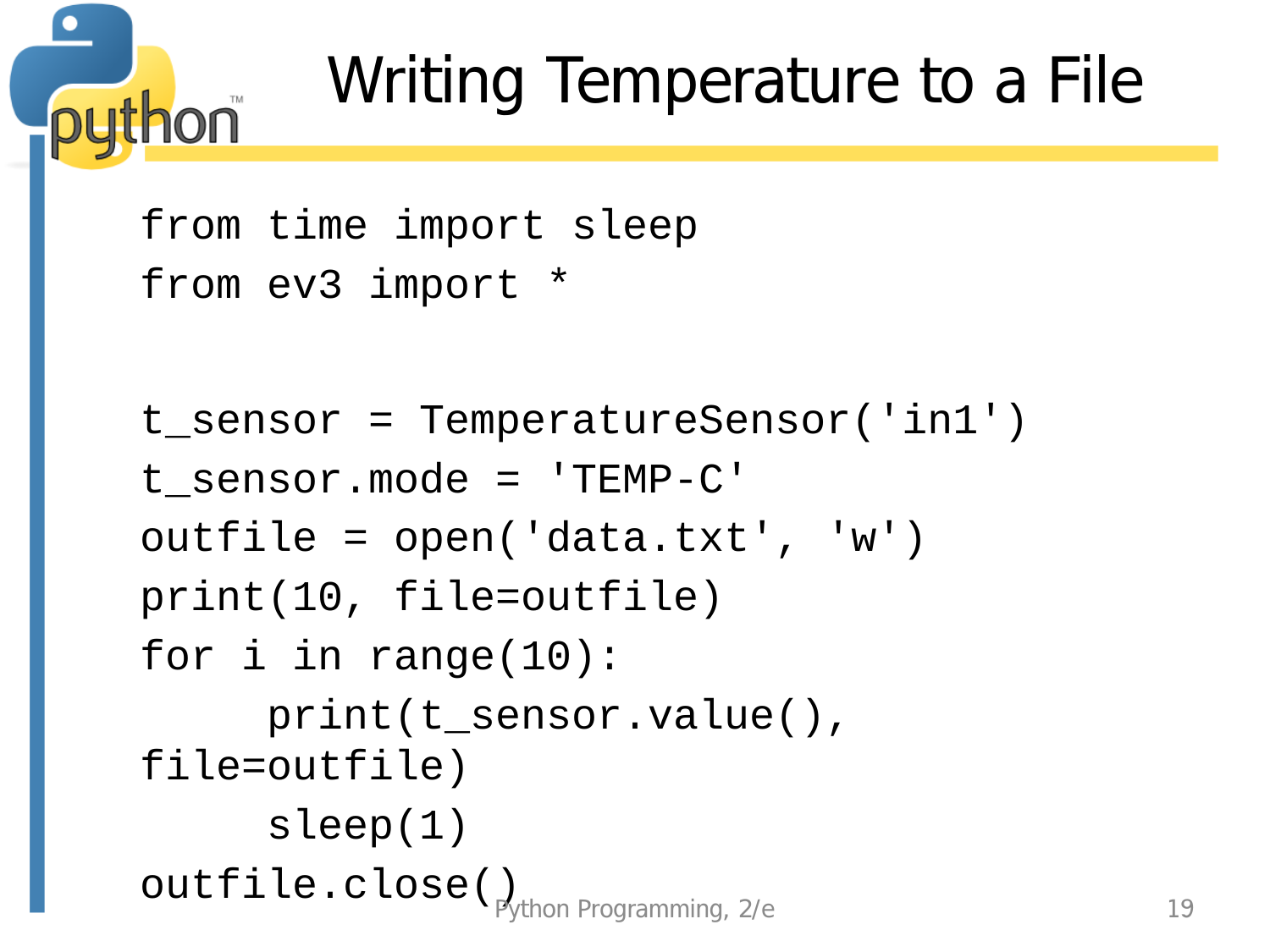

# Writing Temperature to a File
from time import sleep
from ev3 import *

t_sensor = TemperatureSensor('in1')
t_sensor.mode = 'TEMP-C'
outfile = open('data.txt', 'w')
print(10, file=outfile)
for i in range(10):
	print(t_sensor.value(), file=outfile)
	sleep(1)
outfile.close()
Python Programming, 2/e
19